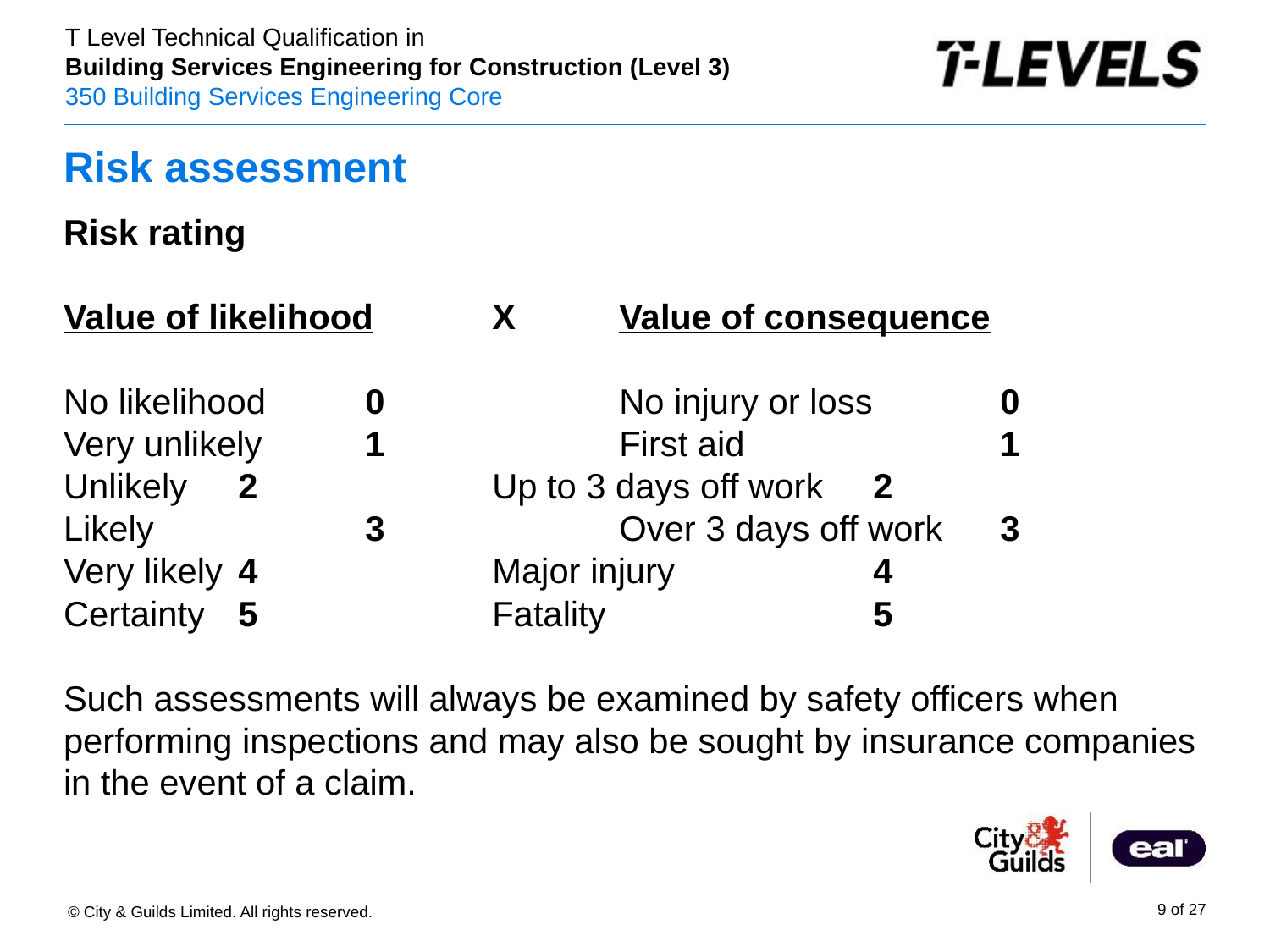

# Risk assessment
Risk rating

Value of likelihood	X	Value of consequence

No likelihood  	0		No injury or loss 	0
Very unlikely  	1		First aid			1
Unlikely  	2		Up to 3 days off work	2
Likely  		3		Over 3 days off work	3
Very likely 	4		Major injury		4
Certainty  	5		Fatality			5

Such assessments will always be examined by safety officers when performing inspections and may also be sought by insurance companies in the event of a claim.